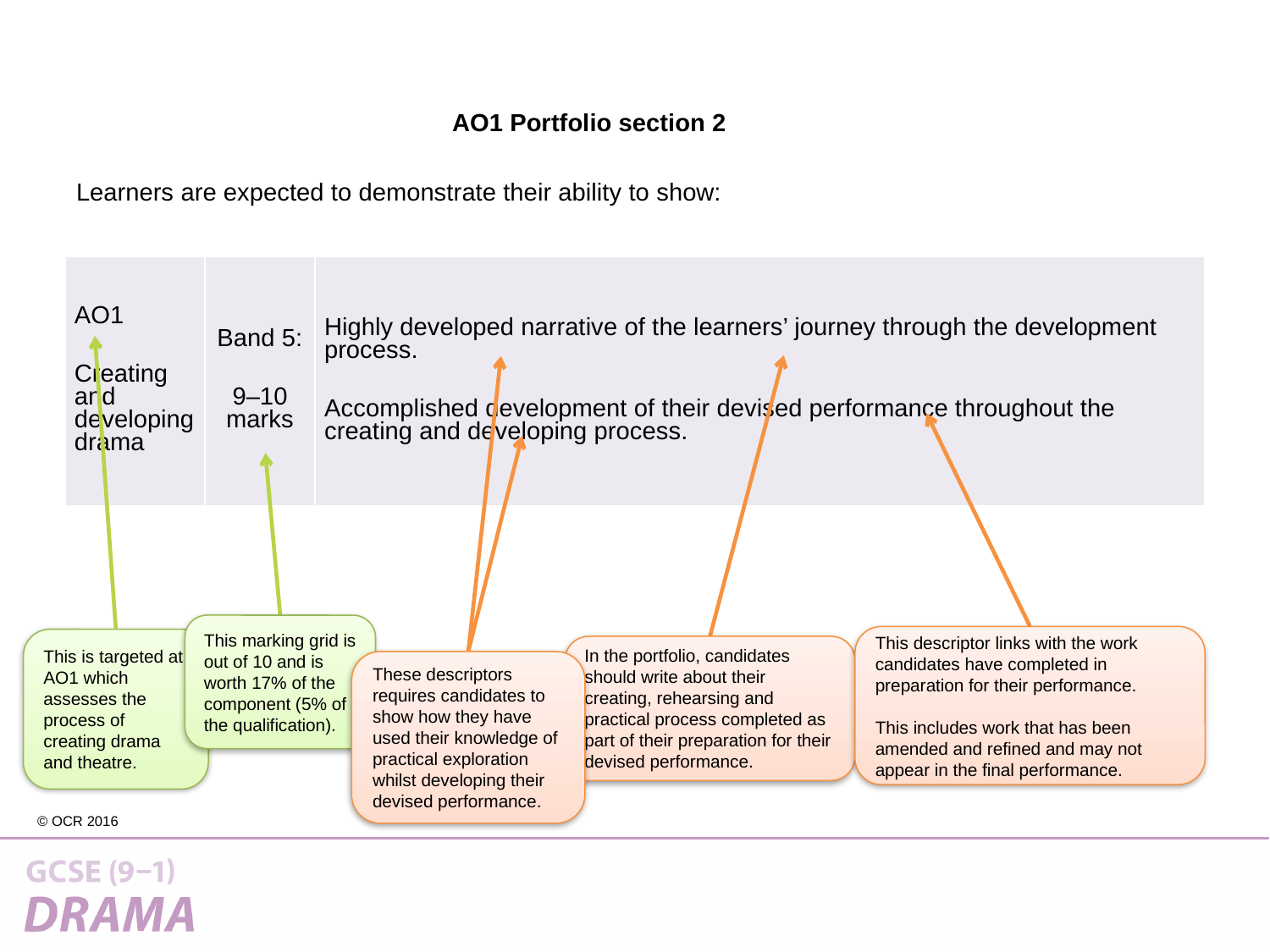

AO1 Portfolio section 2

Learners are expected to demonstrate their ability to show:

| AO1 Creating and developing drama | Band 5: 9–10 marks | Highly developed narrative of the learners’ journey through the development process. Accomplished development of their devised performance throughout the creating and developing process. |
| --- | --- | --- |
This marking grid is out of 10 and is worth 17% of the component (5% of the qualification).
This descriptor links with the work candidates have completed in preparation for their performance.

This includes work that has been amended and refined and may not appear in the final performance.
This is targeted at AO1 which assesses the process of creating drama and theatre.

In the portfolio, candidates should write about their creating, rehearsing and practical process completed as part of their preparation for their devised performance.

These descriptors requires candidates to show how they have used their knowledge of practical exploration whilst developing their devised performance.